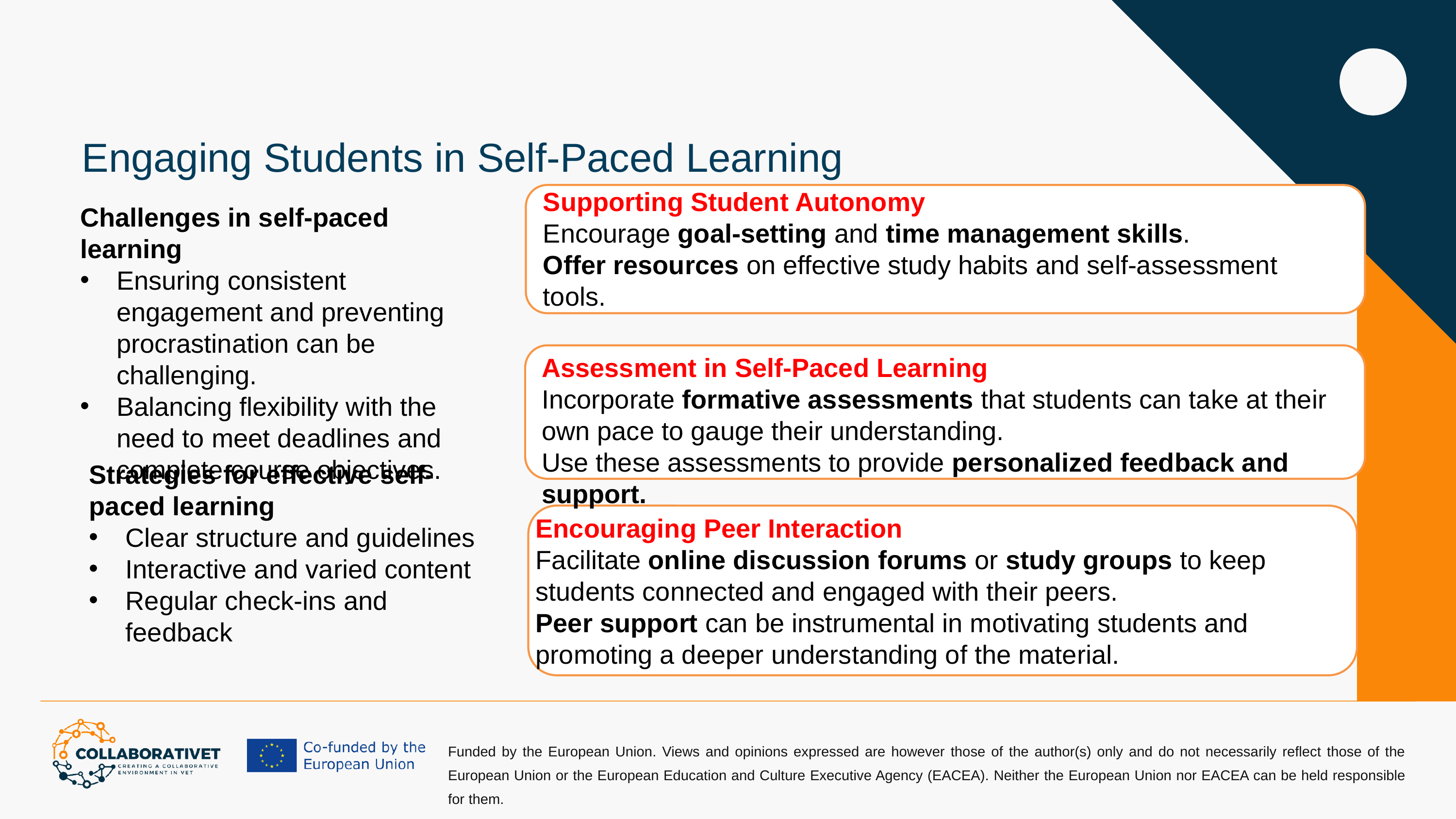

Engaging Students in Self-Paced Learning

Supporting Student Autonomy
Encourage goal-setting and time management skills.
Offer resources on effective study habits and self-assessment tools.

Challenges in self-paced learning
Ensuring consistent engagement and preventing procrastination can be challenging.
Balancing flexibility with the need to meet deadlines and complete course objectives.

Assessment in Self-Paced Learning
Incorporate formative assessments that students can take at their own pace to gauge their understanding.
Use these assessments to provide personalized feedback and support.

Strategies for effective self-paced learning
Clear structure and guidelines
Interactive and varied content
Regular check-ins and feedback

Encouraging Peer Interaction
Facilitate online discussion forums or study groups to keep students connected and engaged with their peers.
Peer support can be instrumental in motivating students and promoting a deeper understanding of the material.

Funded by the European Union. Views and opinions expressed are however those of the author(s) only and do not necessarily reflect those of the European Union or the European Education and Culture Executive Agency (EACEA). Neither the European Union nor EACEA can be held responsible for them.